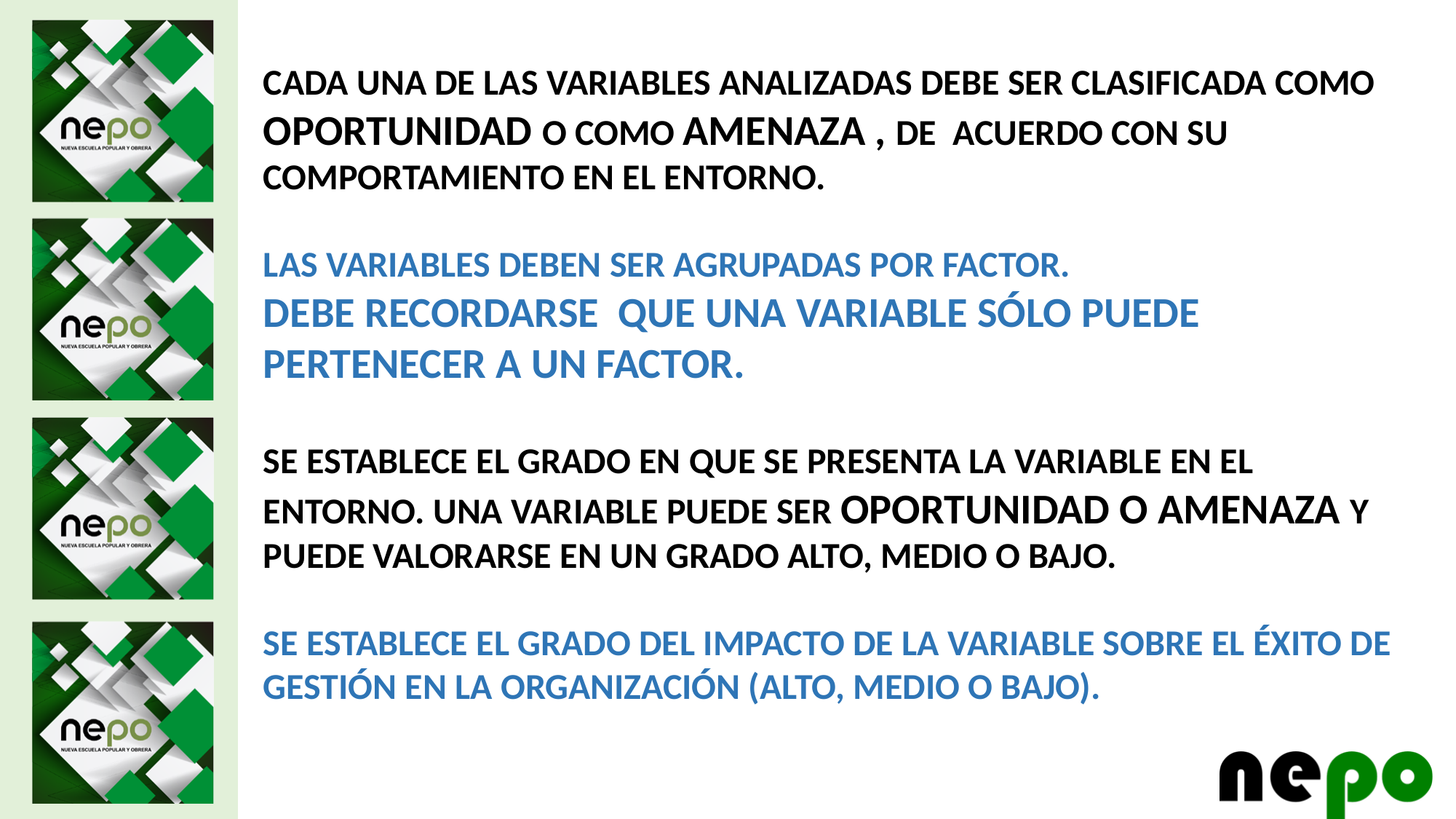

CADA UNA DE LAS VARIABLES ANALIZADAS DEBE SER CLASIFICADA COMO OPORTUNIDAD O COMO AMENAZA , DE  ACUERDO CON SU COMPORTAMIENTO EN EL ENTORNO.

LAS VARIABLES DEBEN SER AGRUPADAS POR FACTOR.
DEBE RECORDARSE  QUE UNA VARIABLE SÓLO PUEDE PERTENECER A UN FACTOR.

SE ESTABLECE EL GRADO EN QUE SE PRESENTA LA VARIABLE EN EL ENTORNO. UNA VARIABLE PUEDE SER OPORTUNIDAD O AMENAZA Y PUEDE VALORARSE EN UN GRADO ALTO, MEDIO O BAJO.

SE ESTABLECE EL GRADO DEL IMPACTO DE LA VARIABLE SOBRE EL ÉXITO DE GESTIÓN EN LA ORGANIZACIÓN (ALTO, MEDIO O BAJO).